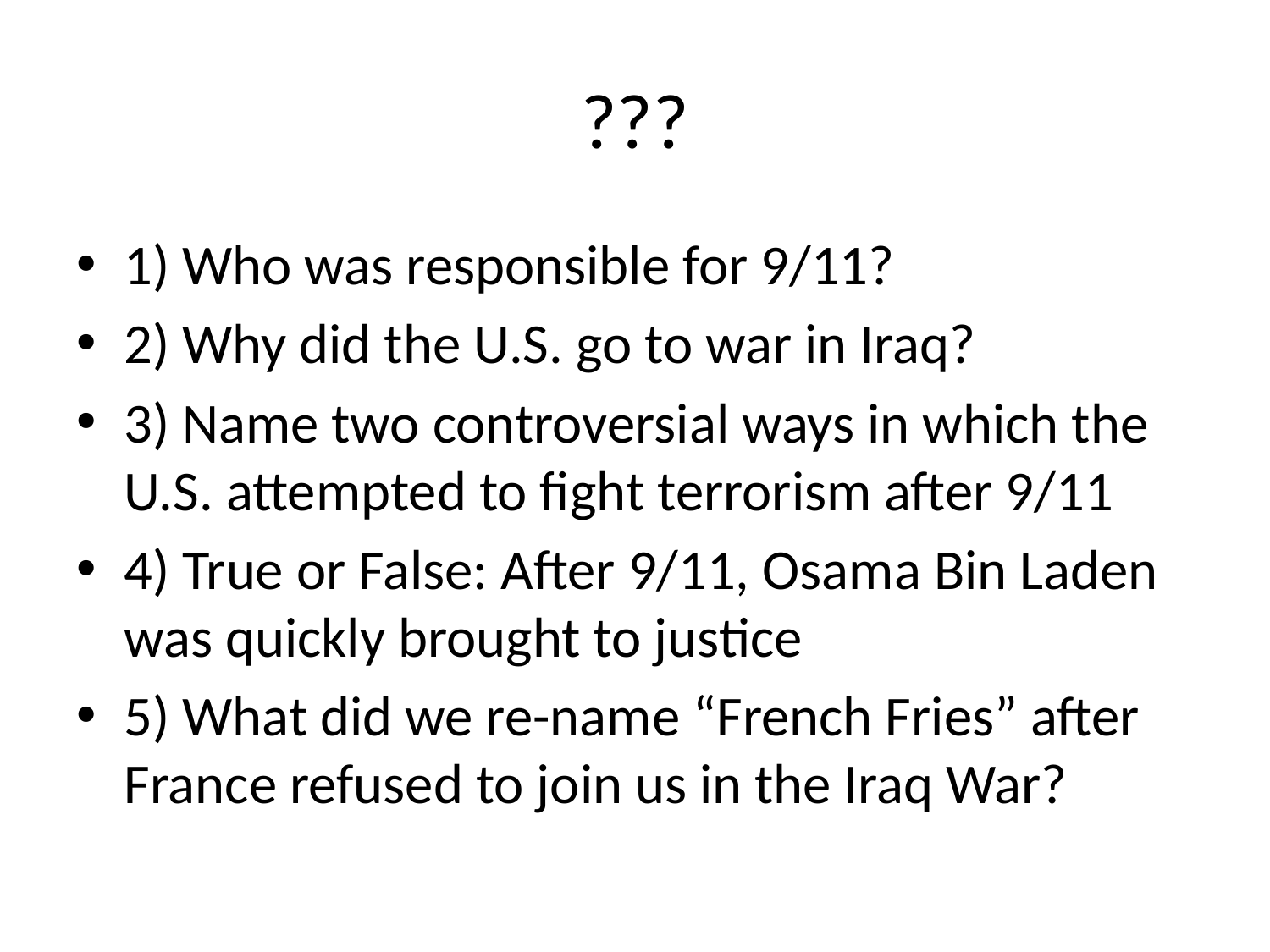

# ???
1) Who was responsible for 9/11?
2) Why did the U.S. go to war in Iraq?
3) Name two controversial ways in which the U.S. attempted to fight terrorism after 9/11
4) True or False: After 9/11, Osama Bin Laden was quickly brought to justice
5) What did we re-name “French Fries” after France refused to join us in the Iraq War?